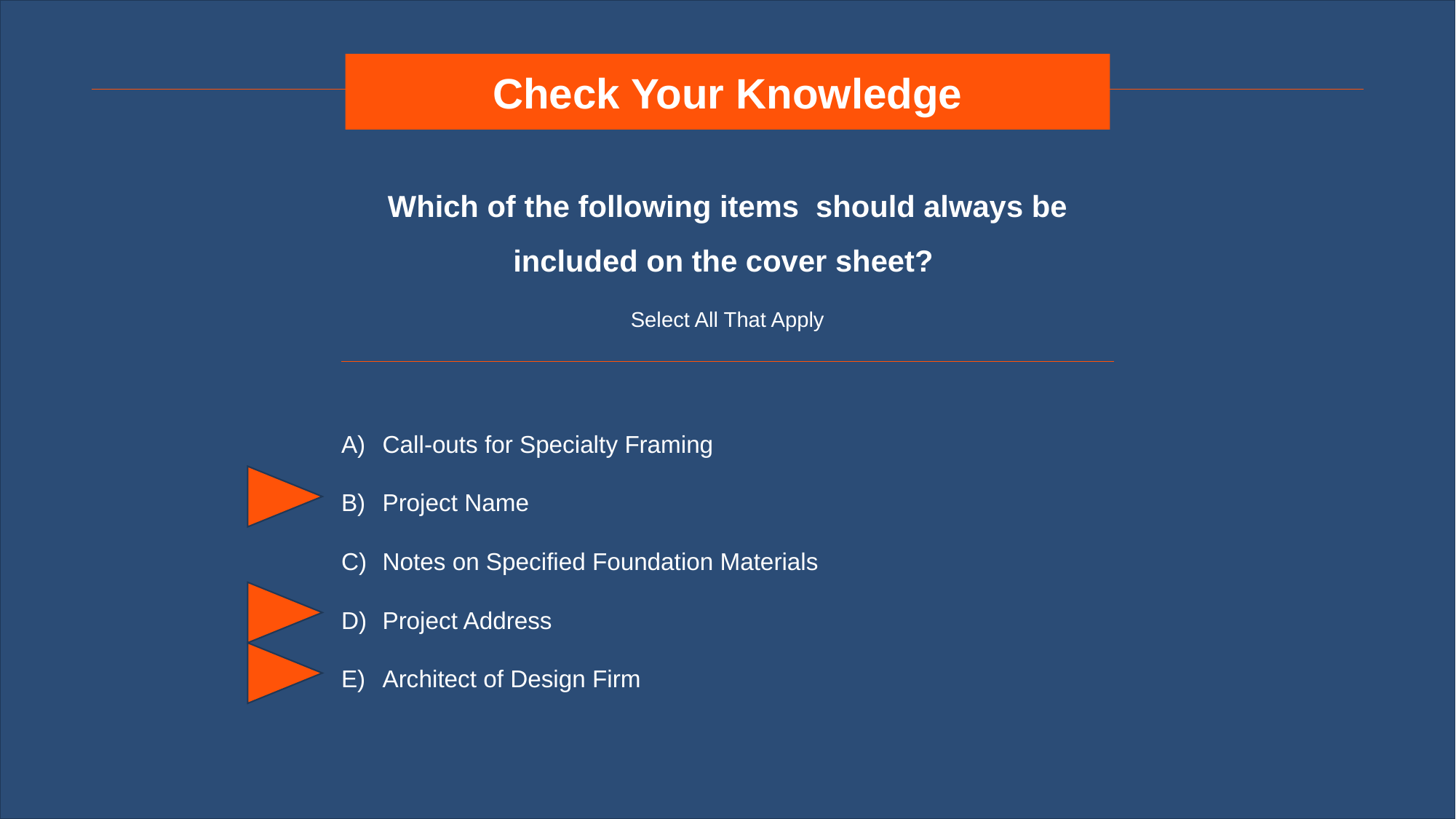

# Check Your Knowledge
Which of the following items  should always be included on the cover sheet?
Select All That Apply
Call-outs for Specialty Framing
Project Name
Notes on Specified Foundation Materials
Project Address
Architect of Design Firm